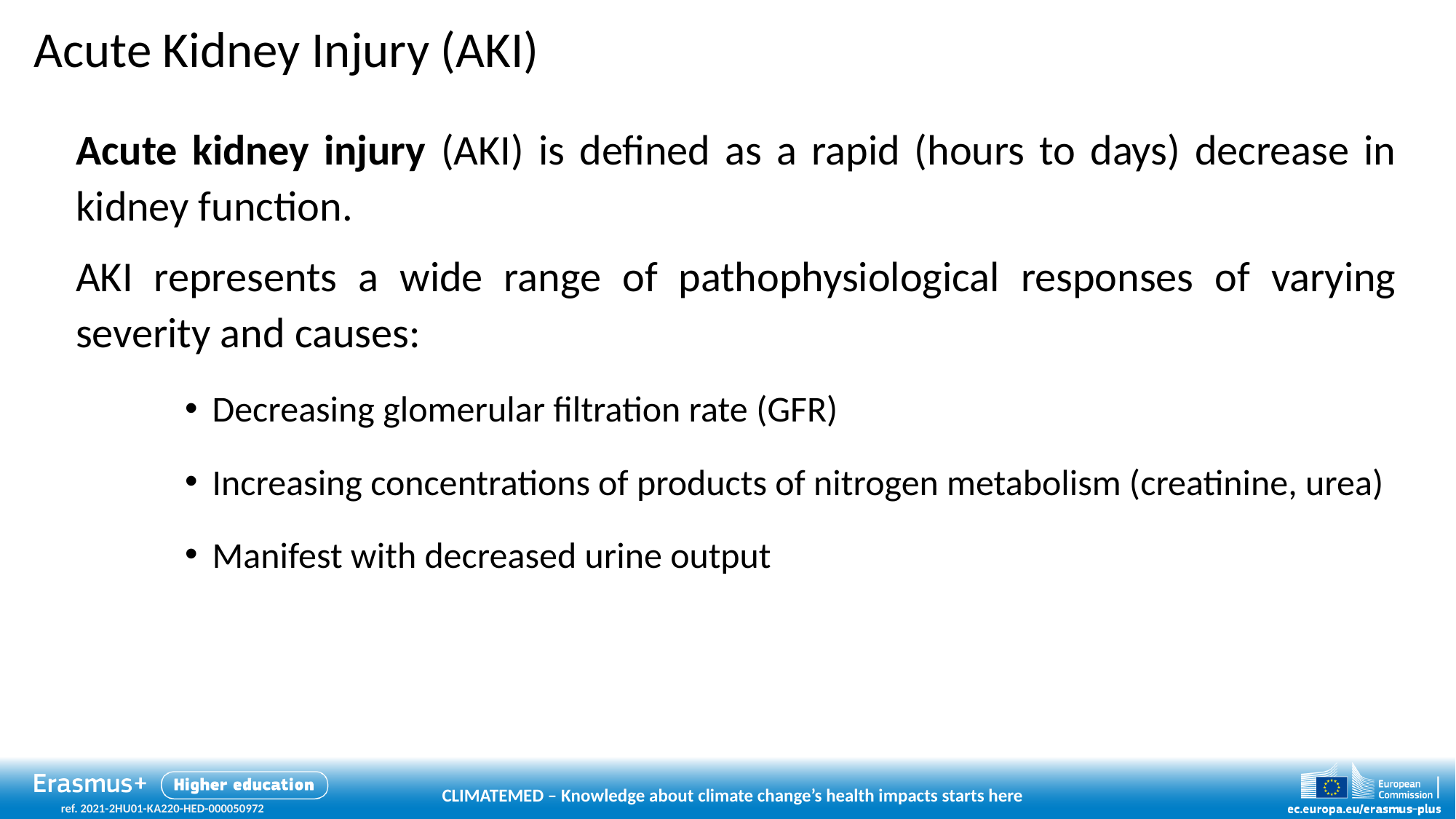

# Acute Kidney Injury (AKI)
Acute kidney injury (AKI) is defined as a rapid (hours to days) decrease in kidney function.
AKI represents a wide range of pathophysiological responses of varying severity and causes:
Decreasing glomerular filtration rate (GFR)
Increasing concentrations of products of nitrogen metabolism (creatinine, urea)
Manifest with decreased urine output